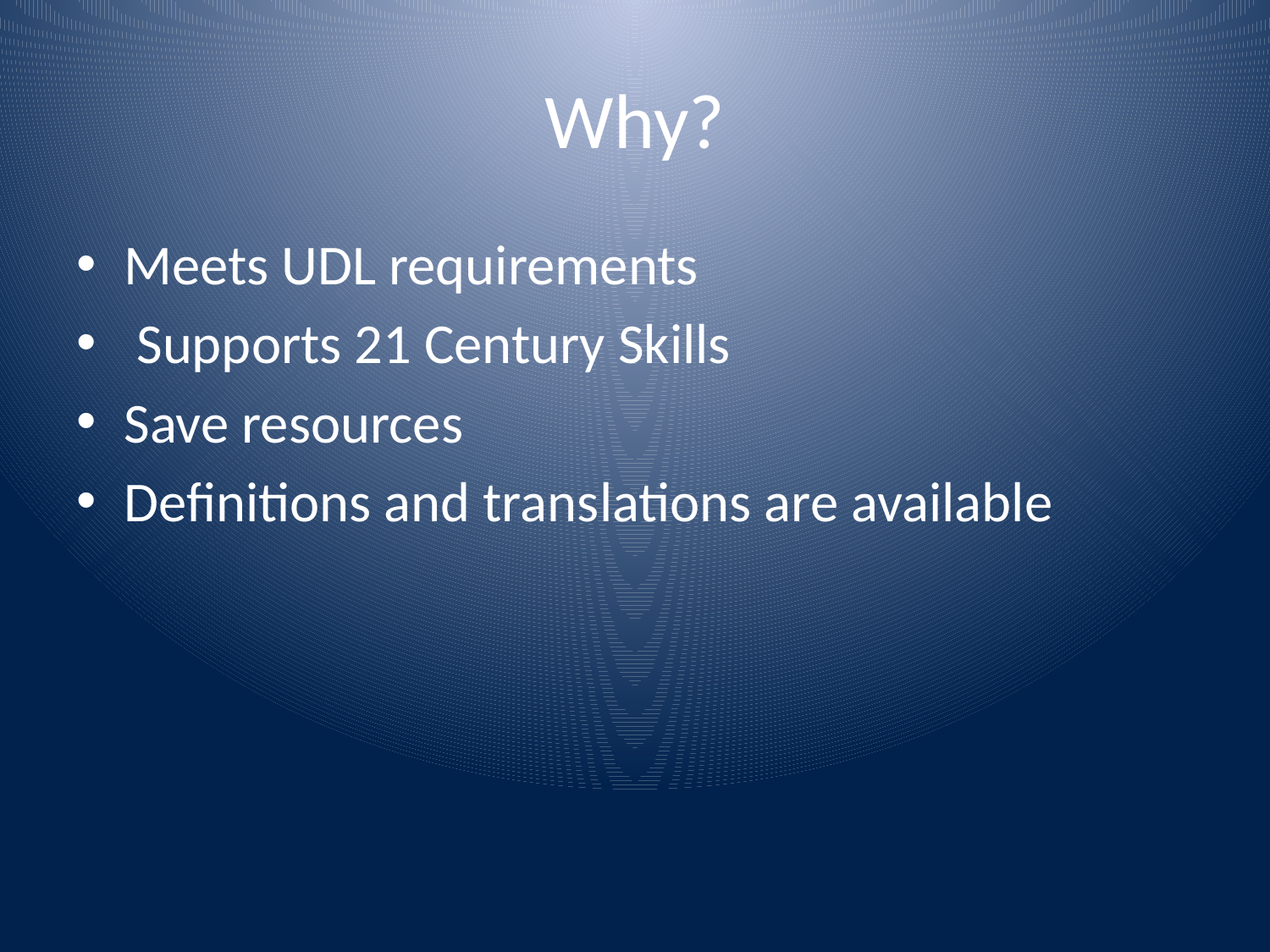

# Why?
Meets UDL requirements
 Supports 21 Century Skills
Save resources
Definitions and translations are available